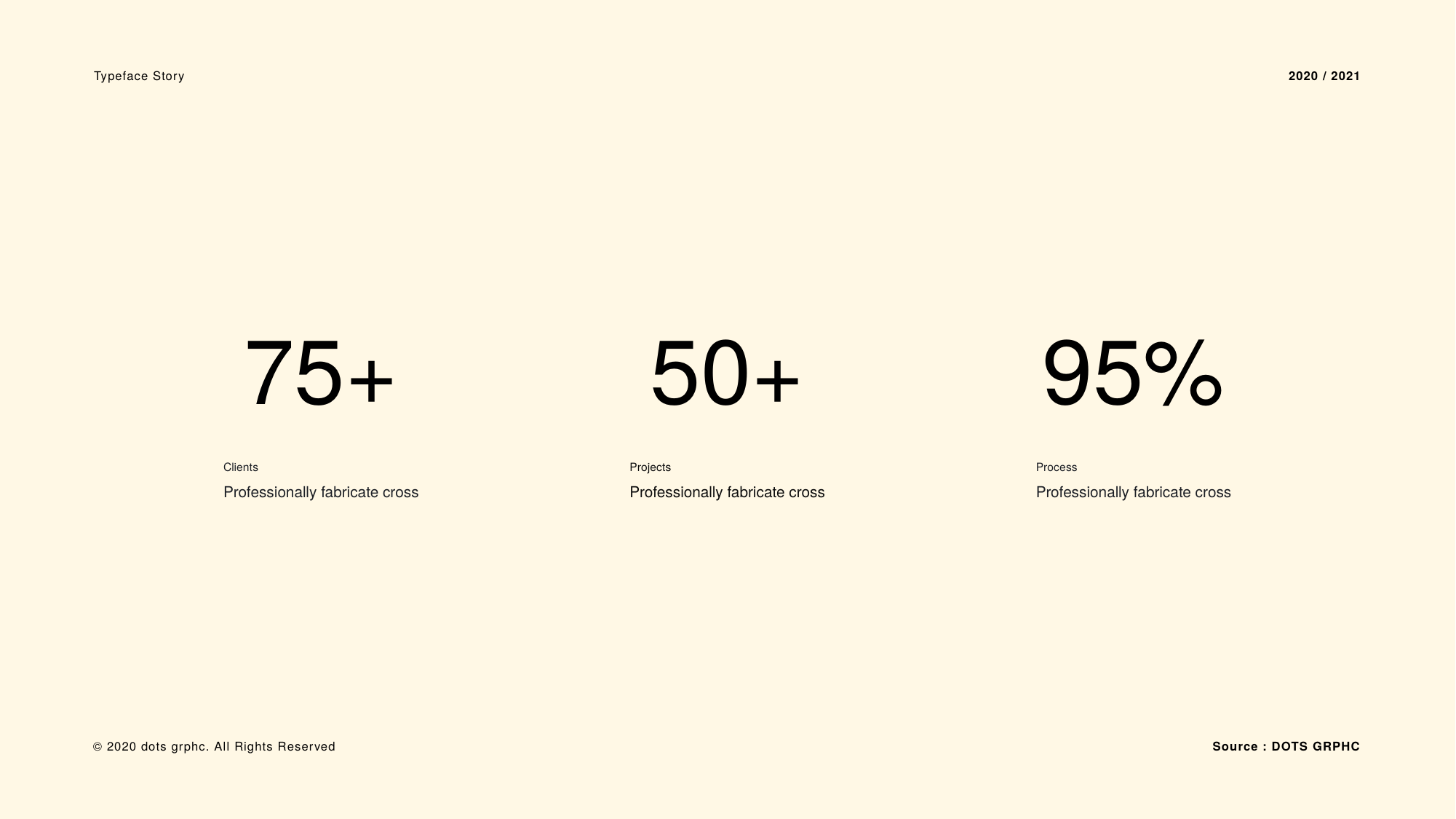

Typeface Story
2020 / 2021
50+
75+
95%
Projects
Professionally fabricate cross
Process
Professionally fabricate cross
Clients
Professionally fabricate cross
Source : DOTS GRPHC
© 2020 dots grphc. All Rights Reserved